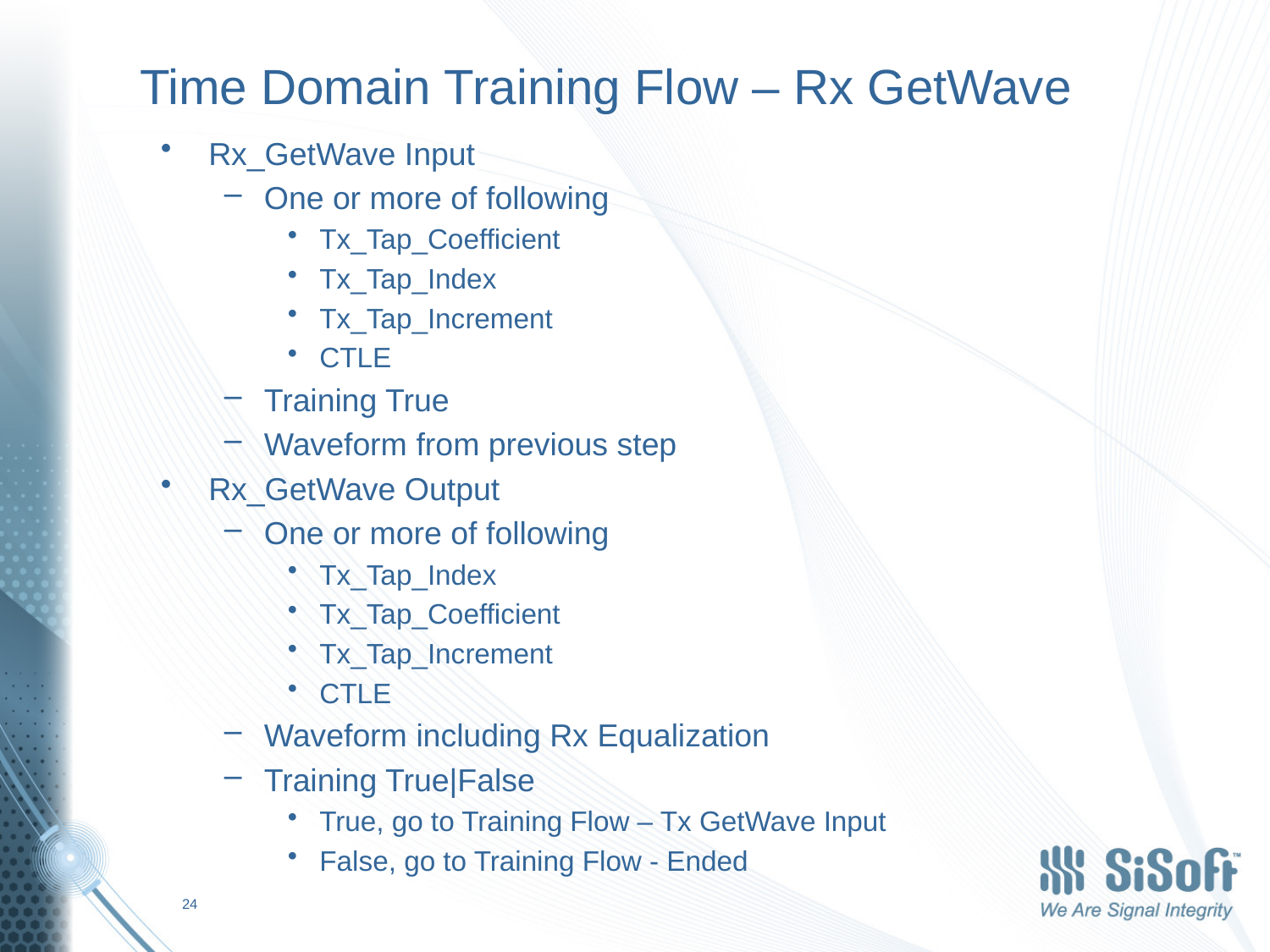

# Time Domain Training Flow – Rx GetWave
Rx_GetWave Input
One or more of following
Tx_Tap_Coefficient
Tx_Tap_Index
Tx_Tap_Increment
CTLE
Training True
Waveform from previous step
Rx_GetWave Output
One or more of following
Tx_Tap_Index
Tx_Tap_Coefficient
Tx_Tap_Increment
CTLE
Waveform including Rx Equalization
Training True|False
True, go to Training Flow – Tx GetWave Input
False, go to Training Flow - Ended

24